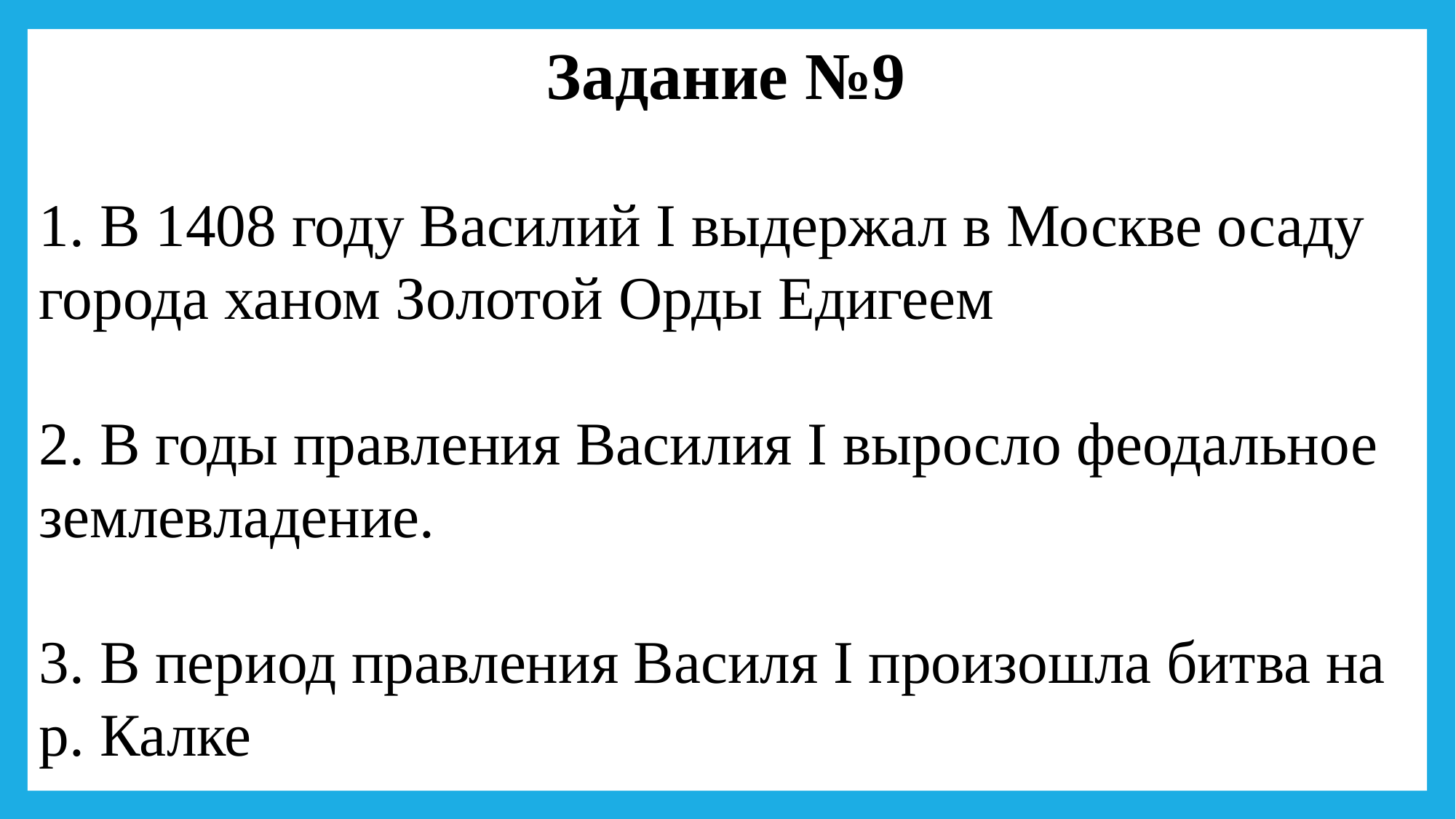

Задание №9

1. В 1408 году Василий I выдержал в Москве осаду города ханом Золотой Орды Едигеем

2. В годы правления Василия I выросло феодальное землевладение.

3. В период правления Василя I произошла битва на р. Калке